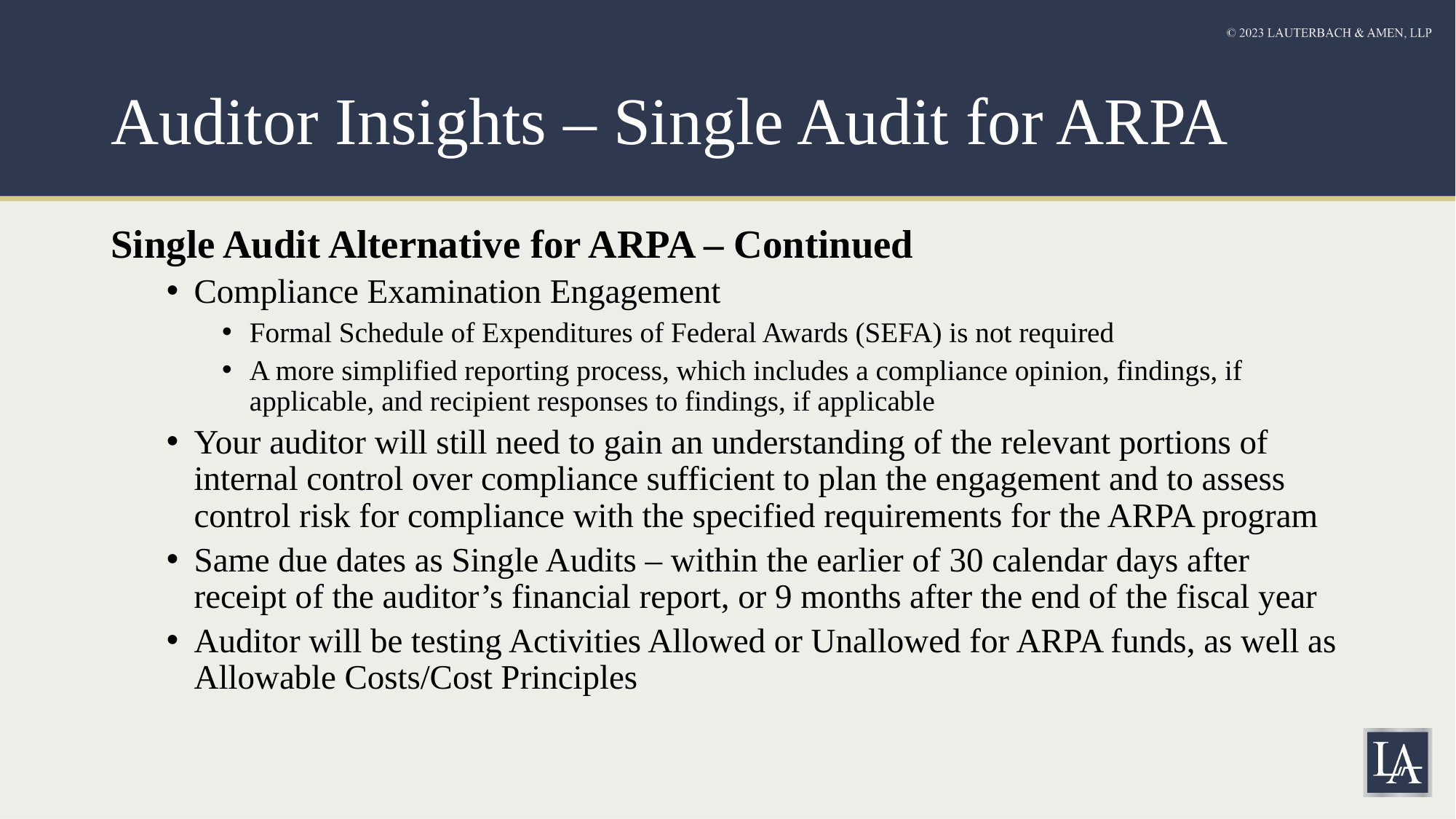

# Auditor Insights – Single Audit for ARPA
Single Audit Alternative for ARPA – Continued
Compliance Examination Engagement
Formal Schedule of Expenditures of Federal Awards (SEFA) is not required
A more simplified reporting process, which includes a compliance opinion, findings, if applicable, and recipient responses to findings, if applicable
Your auditor will still need to gain an understanding of the relevant portions of internal control over compliance sufficient to plan the engagement and to assess control risk for compliance with the specified requirements for the ARPA program
Same due dates as Single Audits – within the earlier of 30 calendar days after receipt of the auditor’s financial report, or 9 months after the end of the fiscal year
Auditor will be testing Activities Allowed or Unallowed for ARPA funds, as well as Allowable Costs/Cost Principles
25